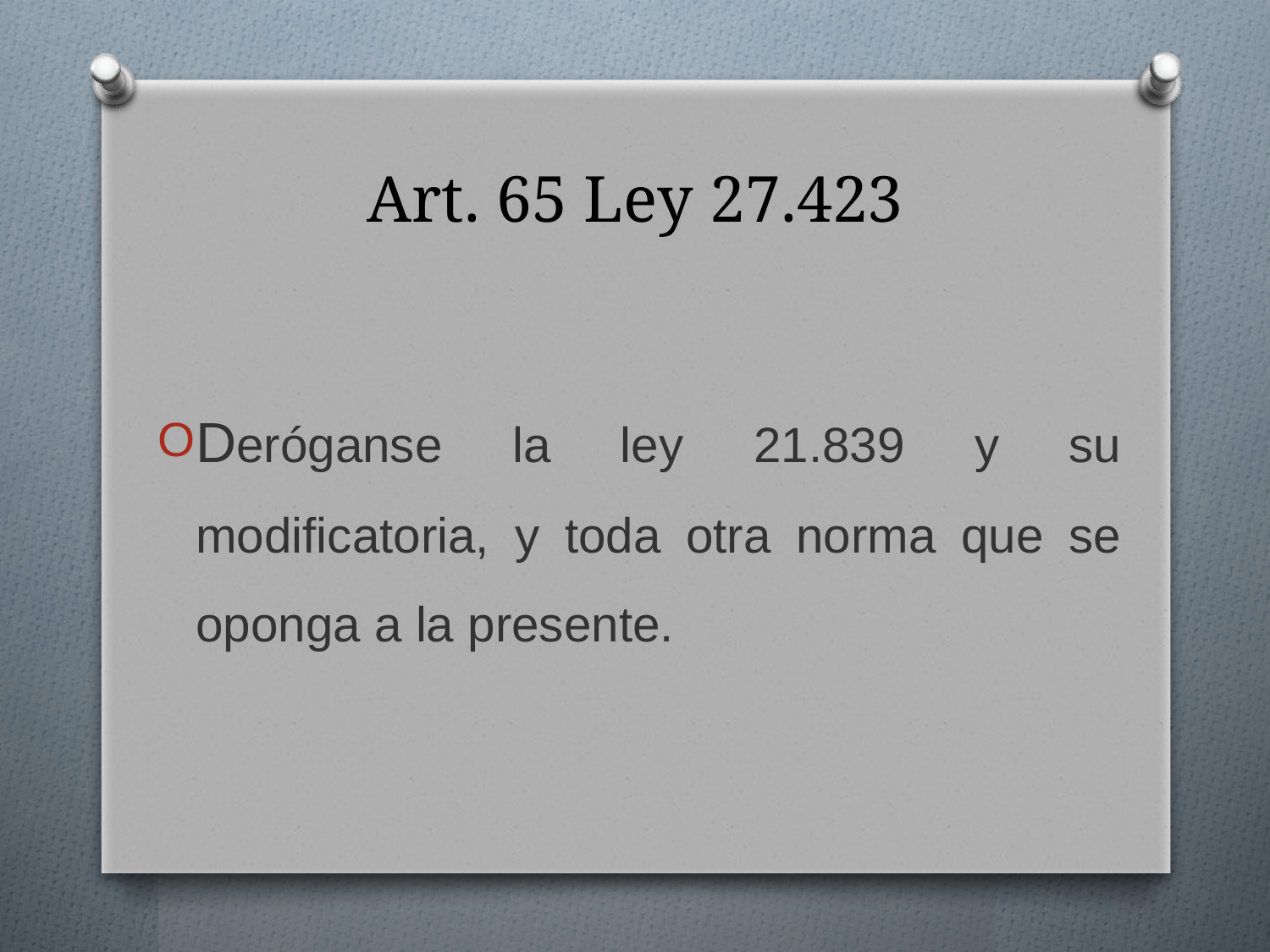

# Art. 65 Ley 27.423
Deróganse la ley 21.839 y su modificatoria, y toda otra norma que se oponga a la presente.